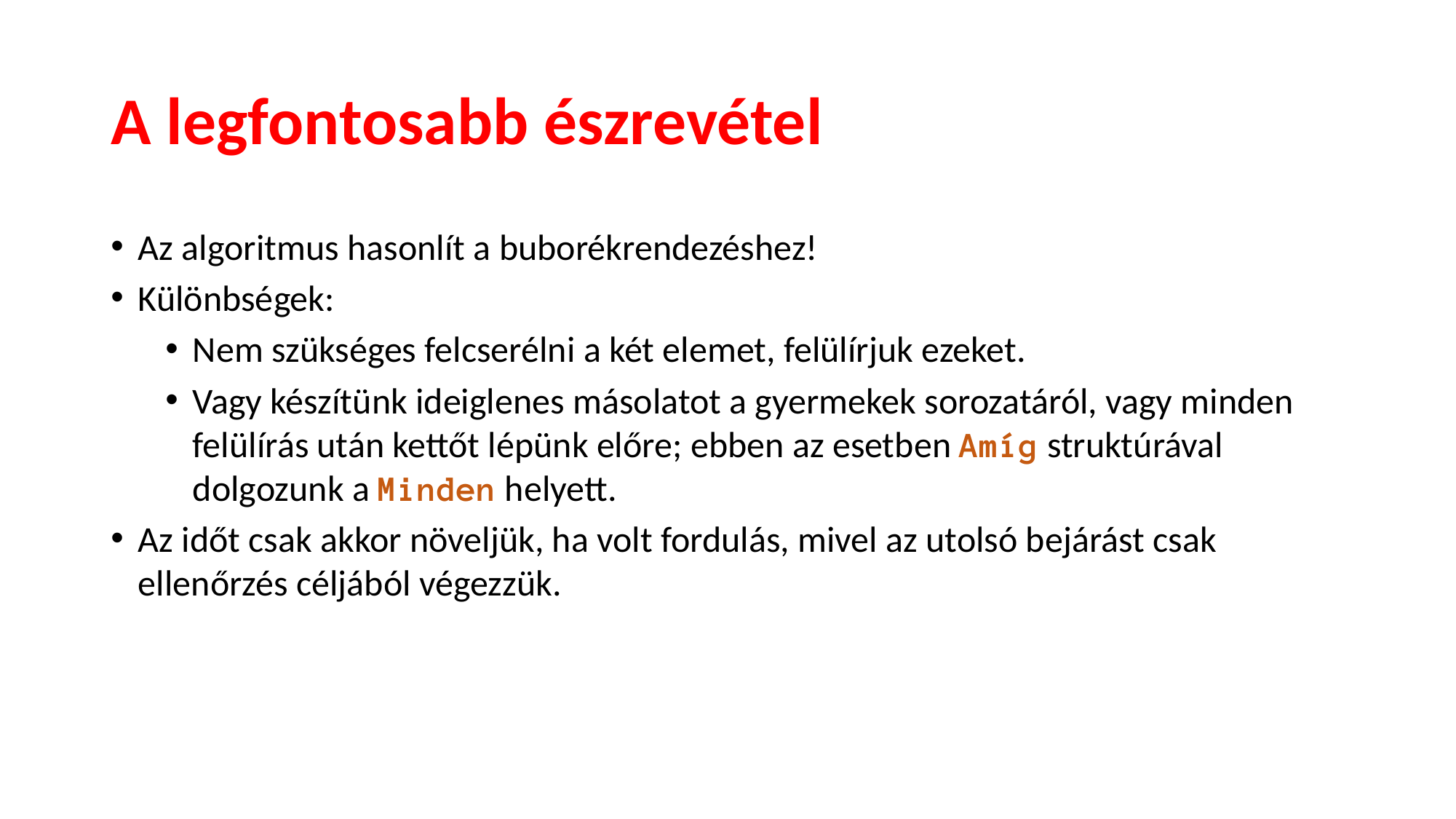

# A legfontosabb észrevétel
Az algoritmus hasonlít a buborékrendezéshez!
Különbségek:
Nem szükséges felcserélni a két elemet, felülírjuk ezeket.
Vagy készítünk ideiglenes másolatot a gyermekek sorozatáról, vagy minden felülírás után kettőt lépünk előre; ebben az esetben Amíg struktúrával dolgozunk a Minden helyett.
Az időt csak akkor növeljük, ha volt fordulás, mivel az utolsó bejárást csak ellenőrzés céljából végezzük.